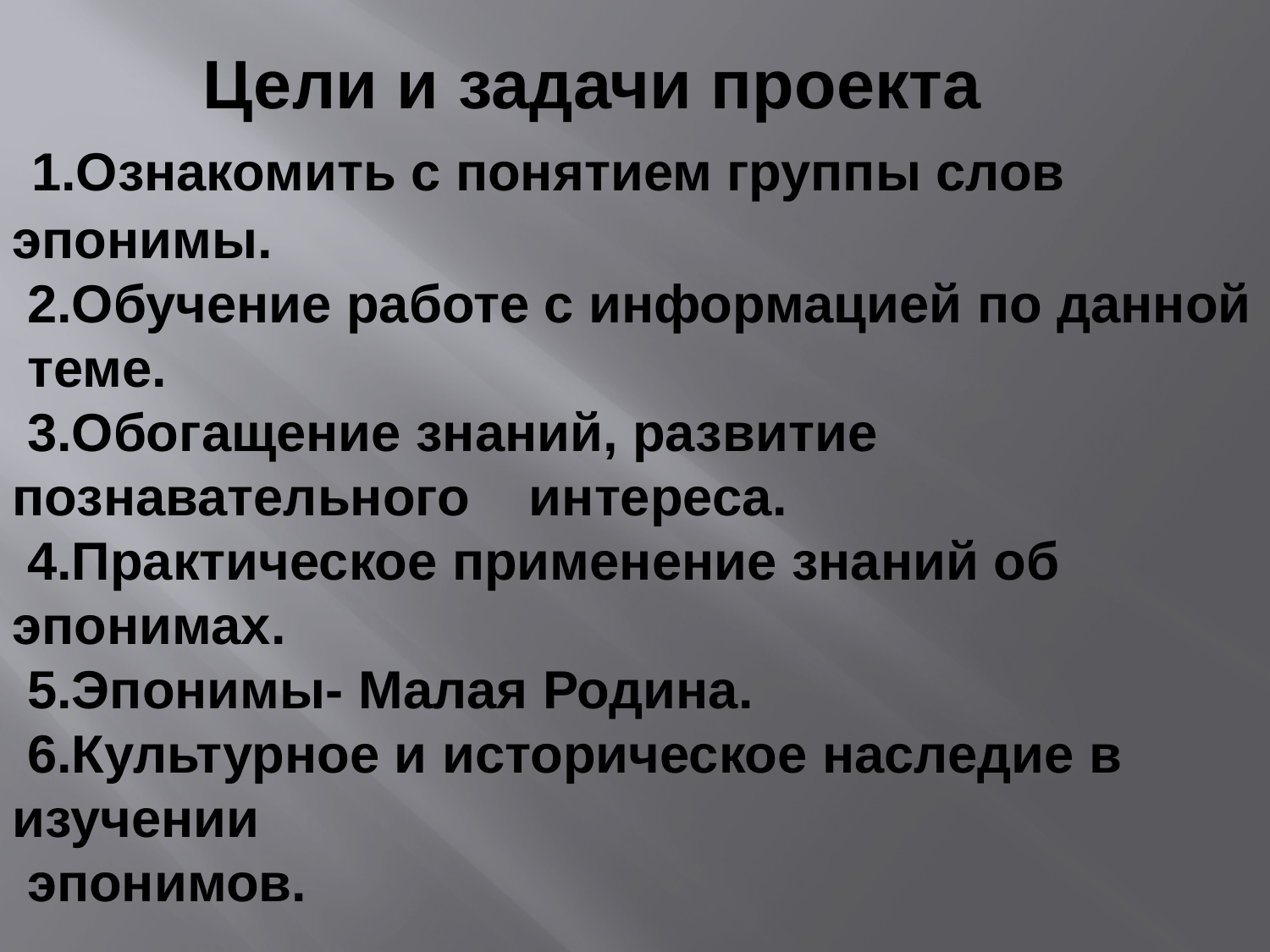

# Цели и задачи проекта 1.Ознакомить с понятием группы слов  эпонимы. 2.Обучение работе с информацией по данной теме. 3.Обогащение знаний, развитие познавательного    интереса. 4.Практическое применение знаний об эпонимах. 5.Эпонимы- Малая Родина. 6.Культурное и историческое наследие в изучении эпонимов.